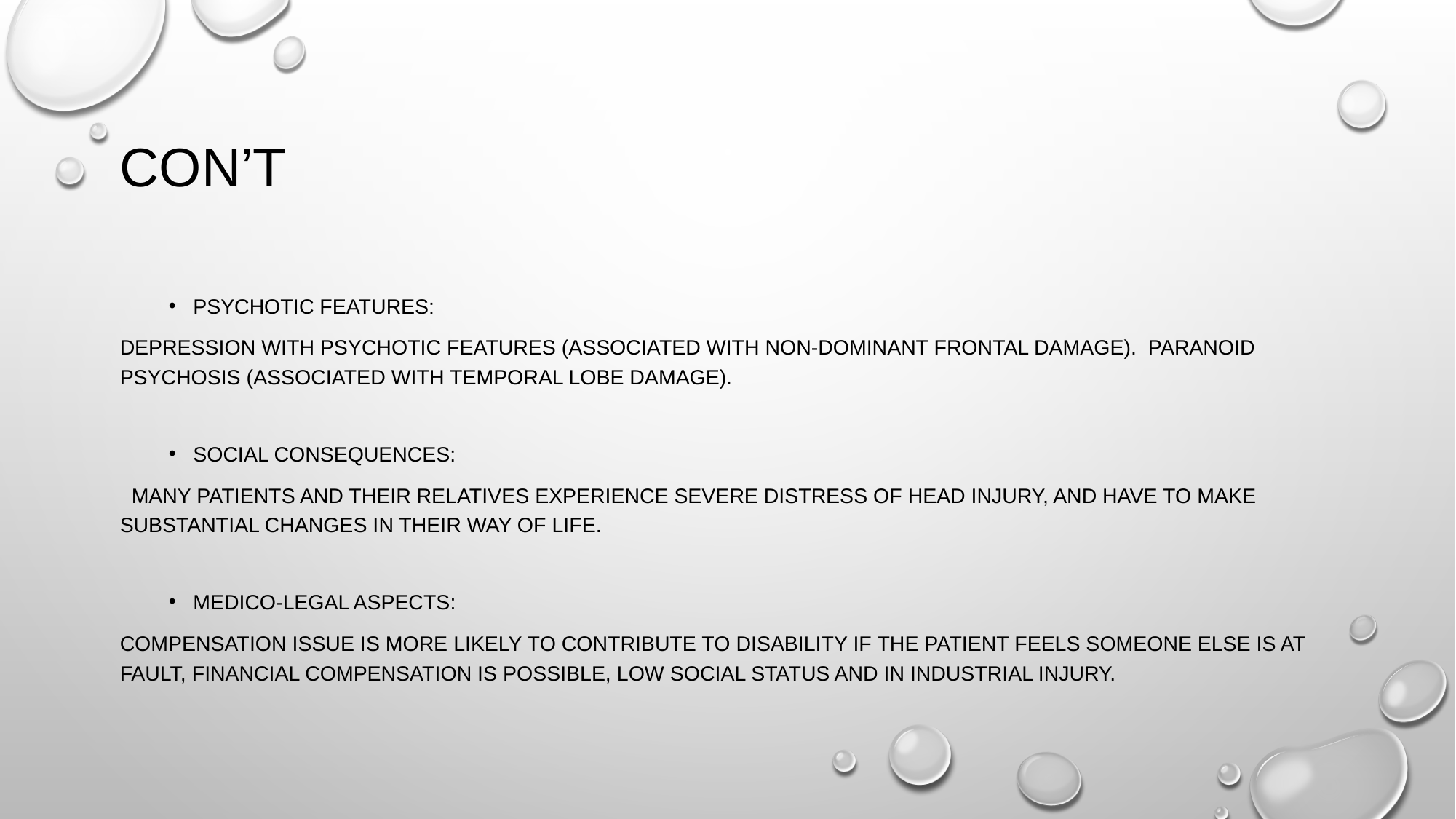

# Con’t
Psychotic features:
Depression with psychotic features (associated with non-dominant frontal damage).  Paranoid Psychosis (associated with temporal lobe damage).

Social consequences:
  Many patients and their relatives experience severe distress of head injury, and have to make substantial changes in their way of life.

Medico-legal aspects:
Compensation issue is more likely to contribute to disability if the patient feels someone else is at fault, financial compensation is possible, low social status and in industrial injury.